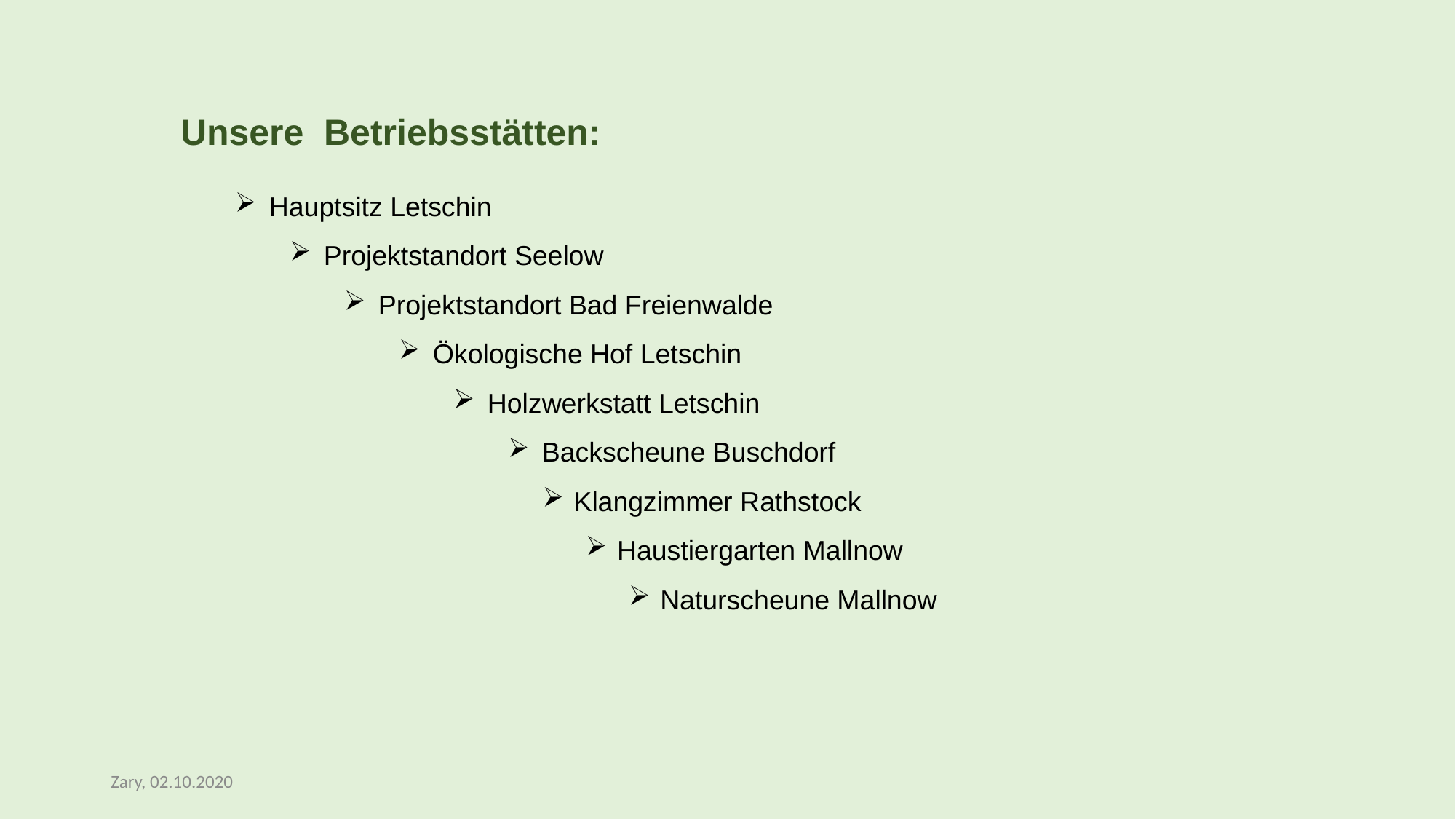

Unsere  Betriebsstätten:

Hauptsitz Letschin

Projektstandort Seelow

Projektstandort Bad Freienwalde

Ökologische Hof Letschin

Holzwerkstatt Letschin

Backscheune Buschdorf

Klangzimmer Rathstock

Haustiergarten Mallnow

Naturscheune Mallnow

Zary, 02.10.2020